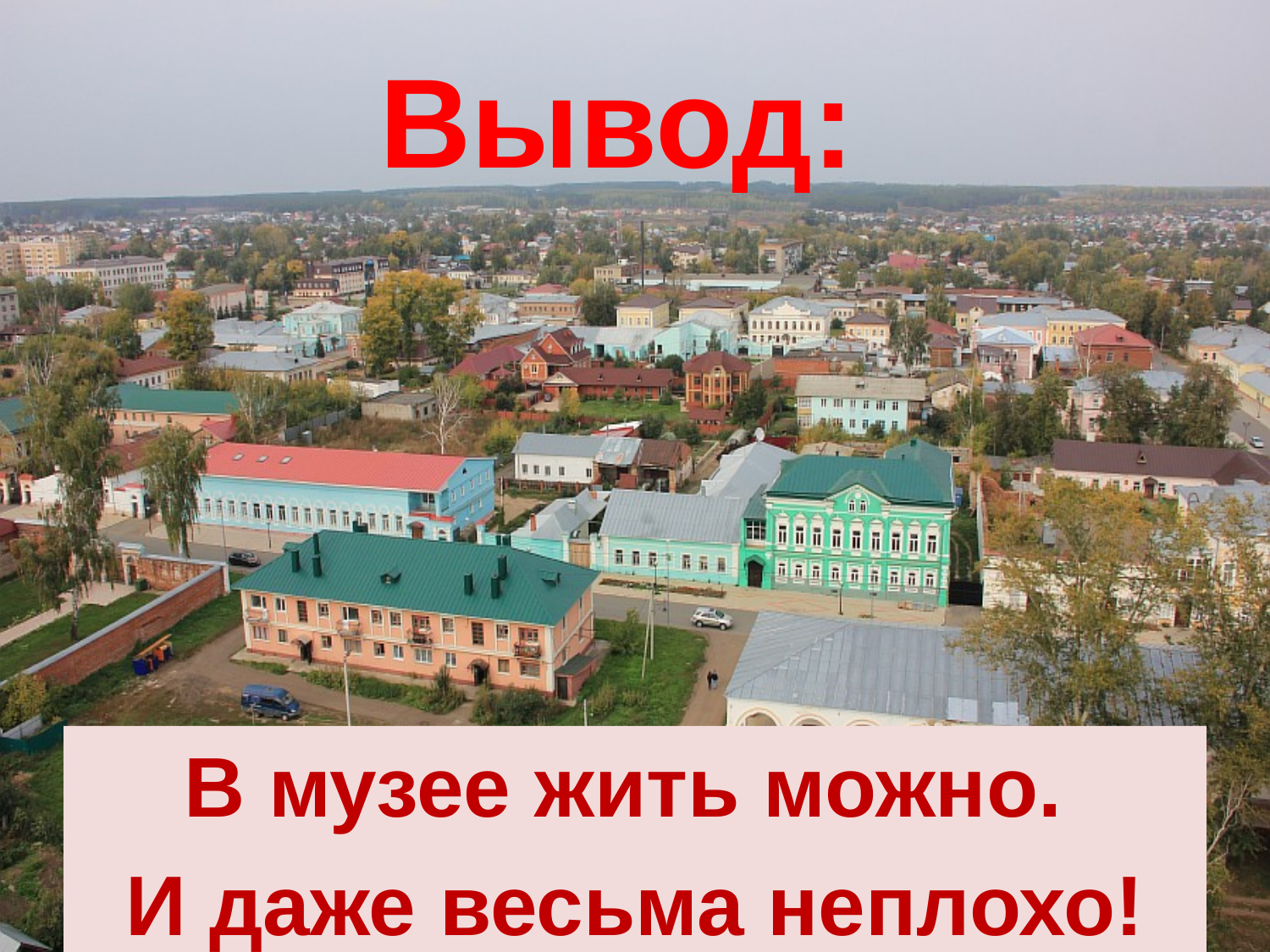

# Вывод:
В музее жить можно.
И даже весьма неплохо!